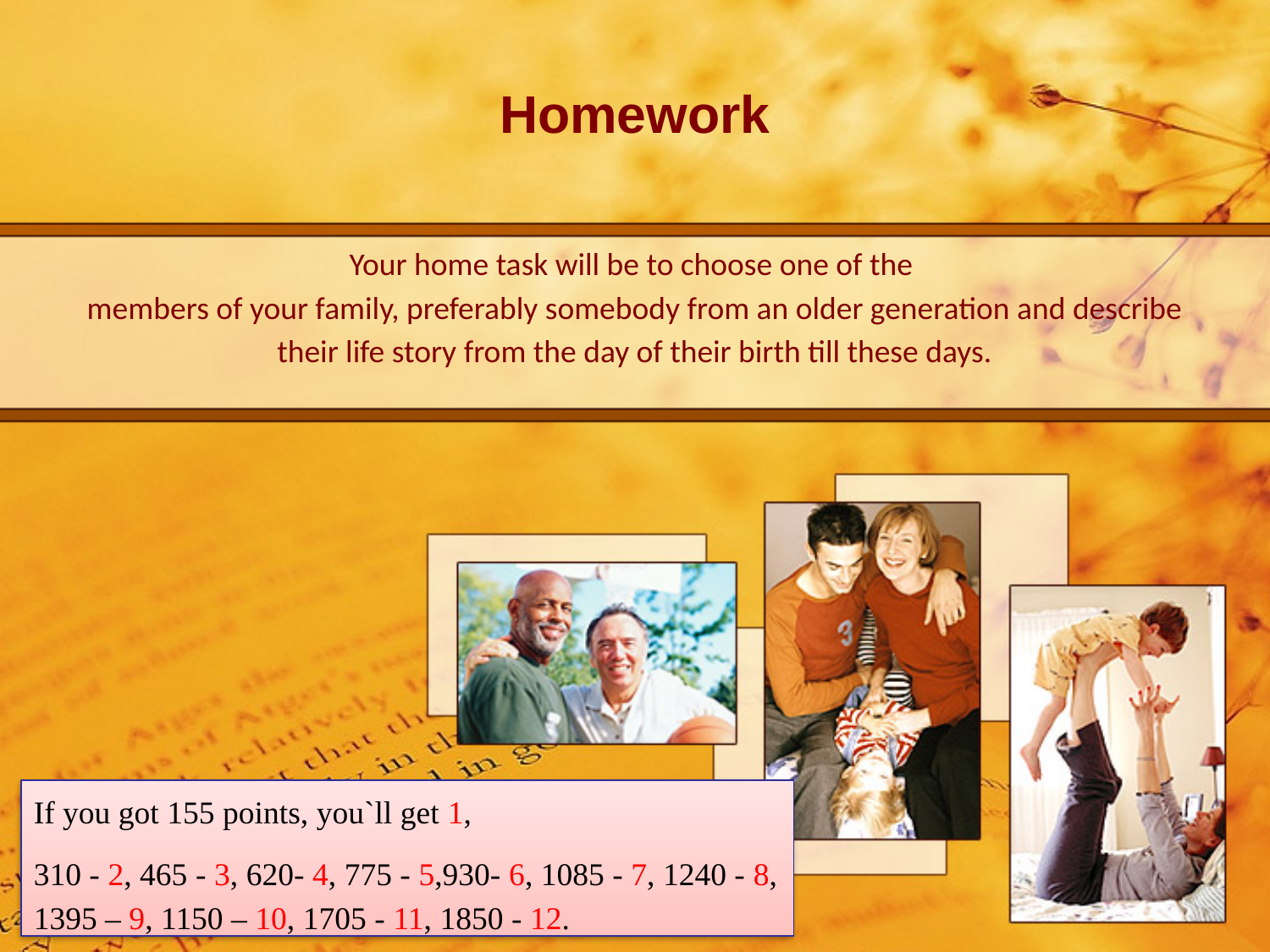

Homework
Your home task will be to choose one of the
members of your family, preferably somebody from an older generation and describe their life story from the day of their birth till these days.
If you got 155 points, you`ll get 1,
310 - 2, 465 - 3, 620- 4, 775 - 5,930- 6, 1085 - 7, 1240 - 8, 1395 – 9, 1150 – 10, 1705 - 11, 1850 - 12.